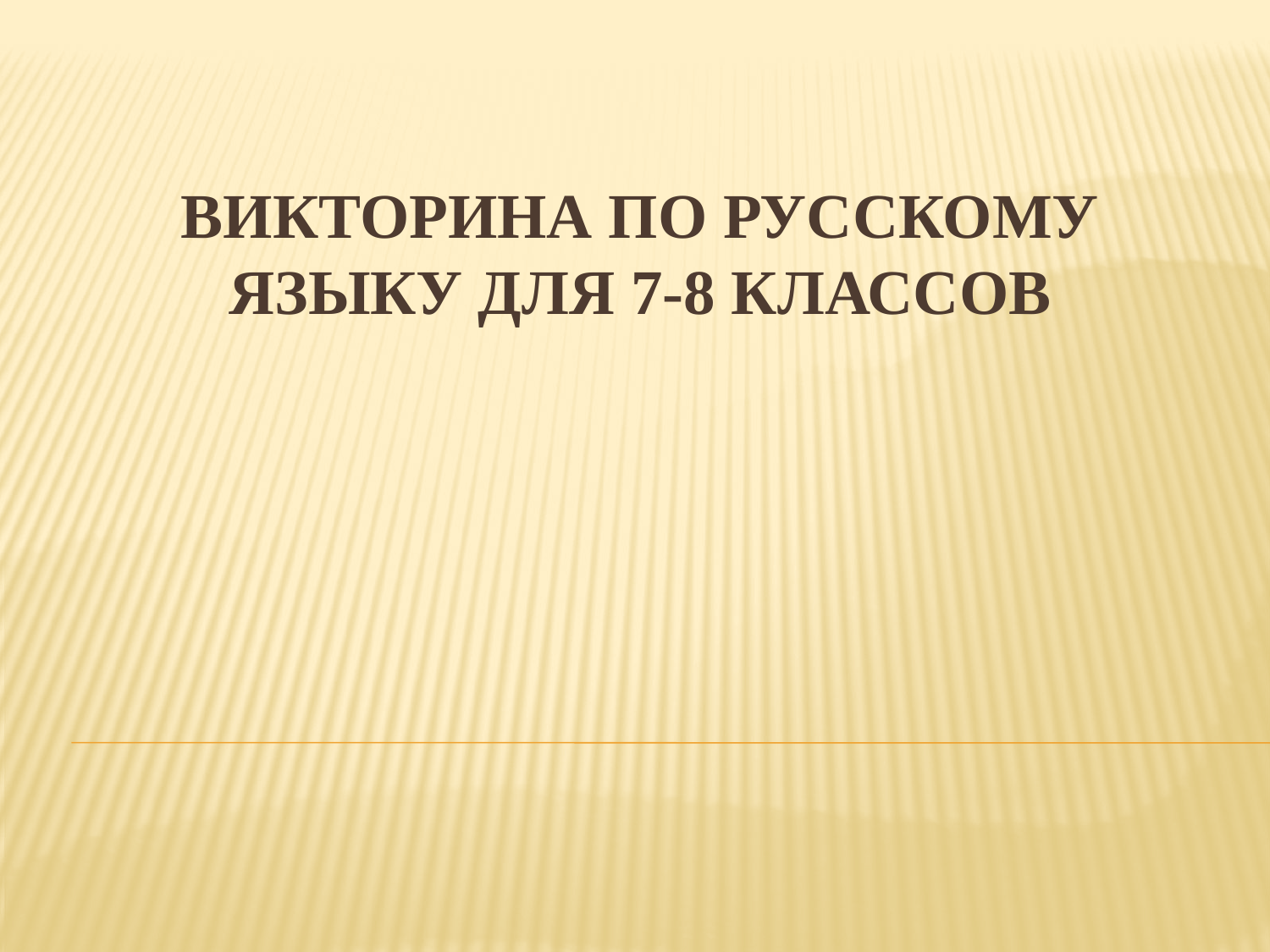

# Викторина по русскому языку для 7-8 классов